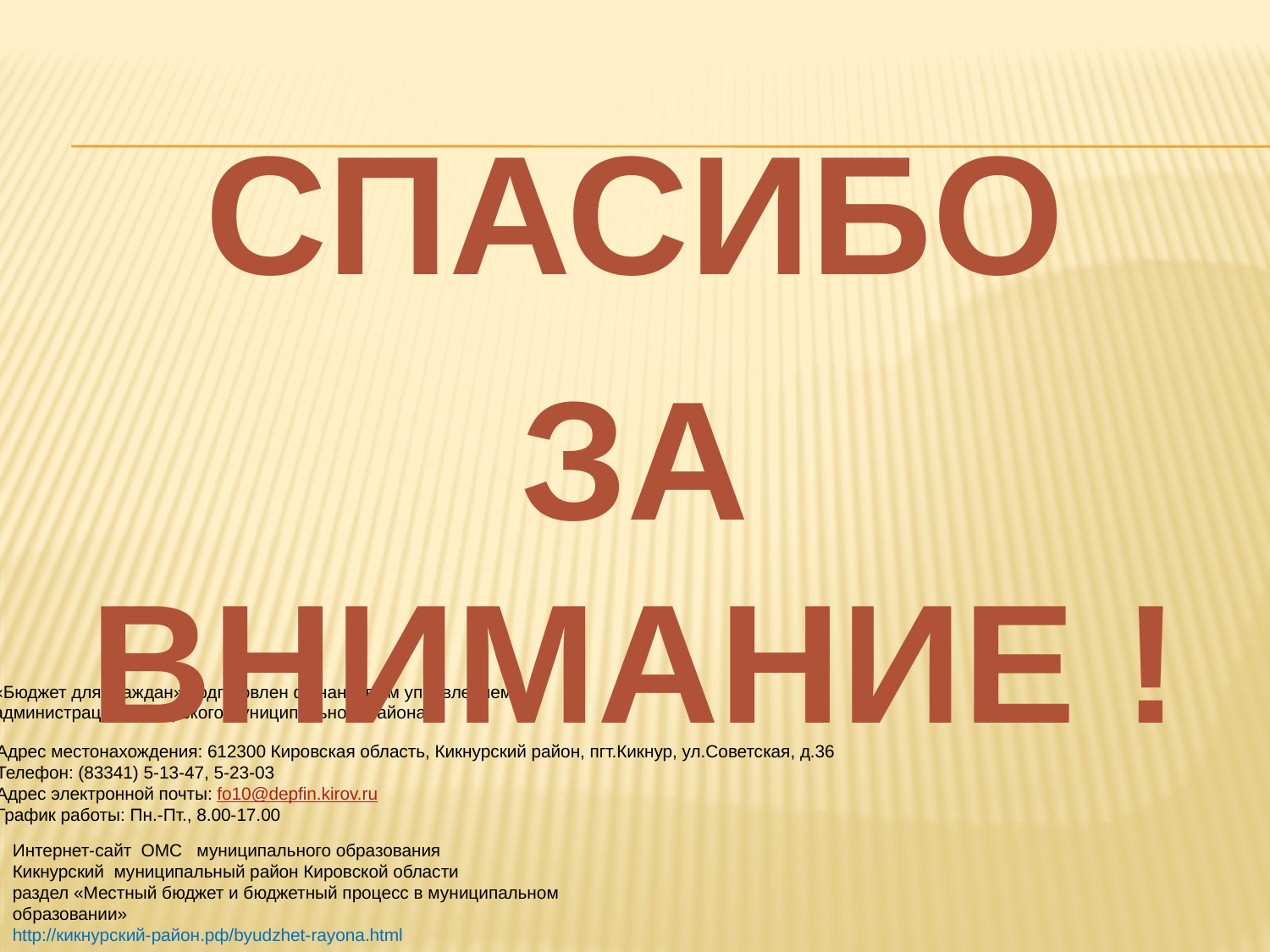

СПАСИБО

ЗА ВНИМАНИЕ !
«Бюджет для граждан» подготовлен финансовым управлением
администрации Кикнурского муниципального района
Адрес местонахождения: 612300 Кировская область, Кикнурский район, пгт.Кикнур, ул.Советская, д.36
Телефон: (83341) 5-13-47, 5-23-03
Адрес электронной почты: fo10@depfin.kirov.ru
График работы: Пн.-Пт., 8.00-17.00
Интернет-сайт  ОМС   муниципального образования
Кикнурский  муниципальный район Кировской области
раздел «Местный бюджет и бюджетный процесс в муниципальном образовании»
http://кикнурский-район.рф/byudzhet-rayona.html